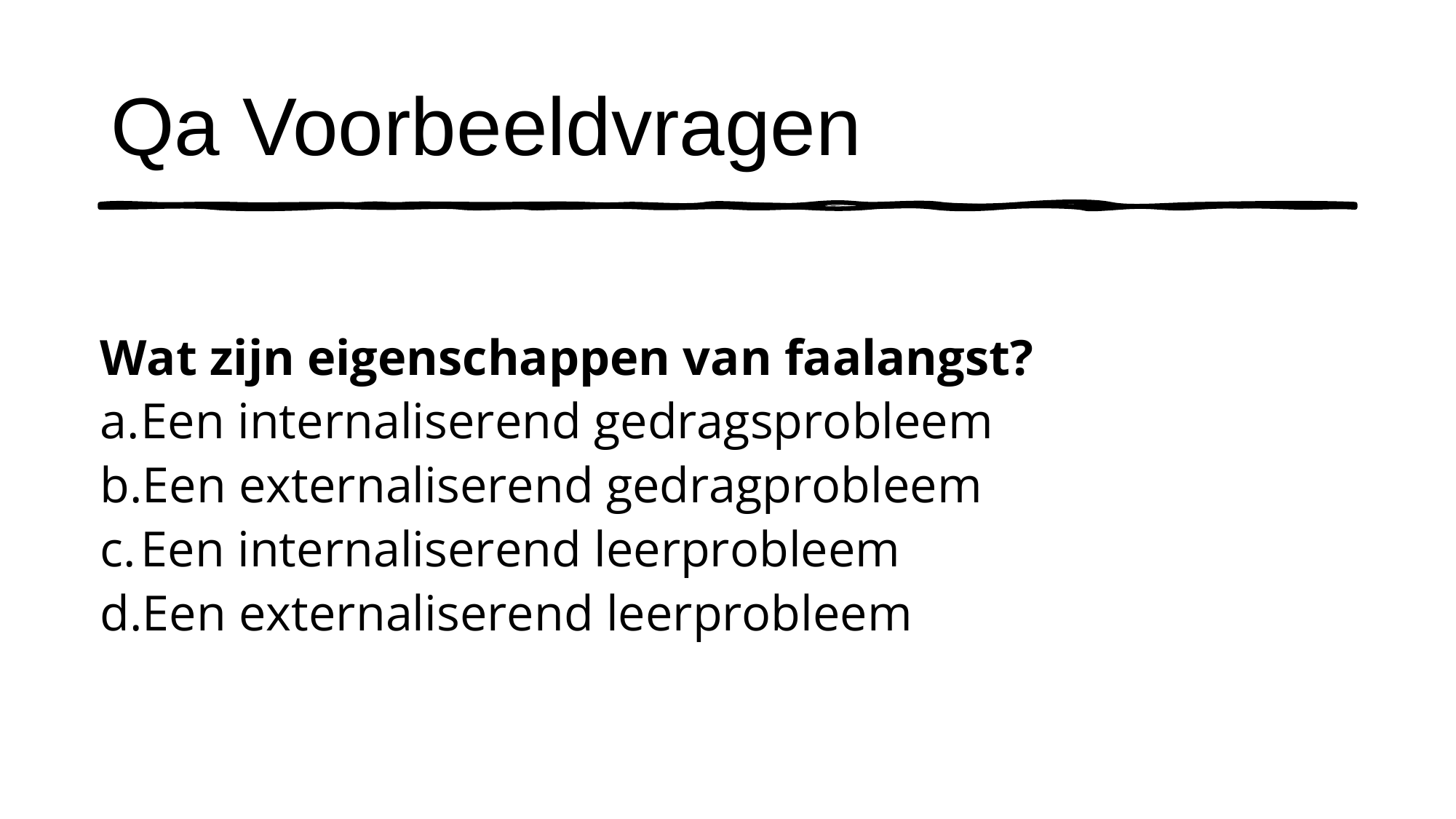

# Qa Voorbeeldvragen
Wat zijn eigenschappen van faalangst?
Een internaliserend gedragsprobleem
Een externaliserend gedragprobleem
Een internaliserend leerprobleem
Een externaliserend leerprobleem